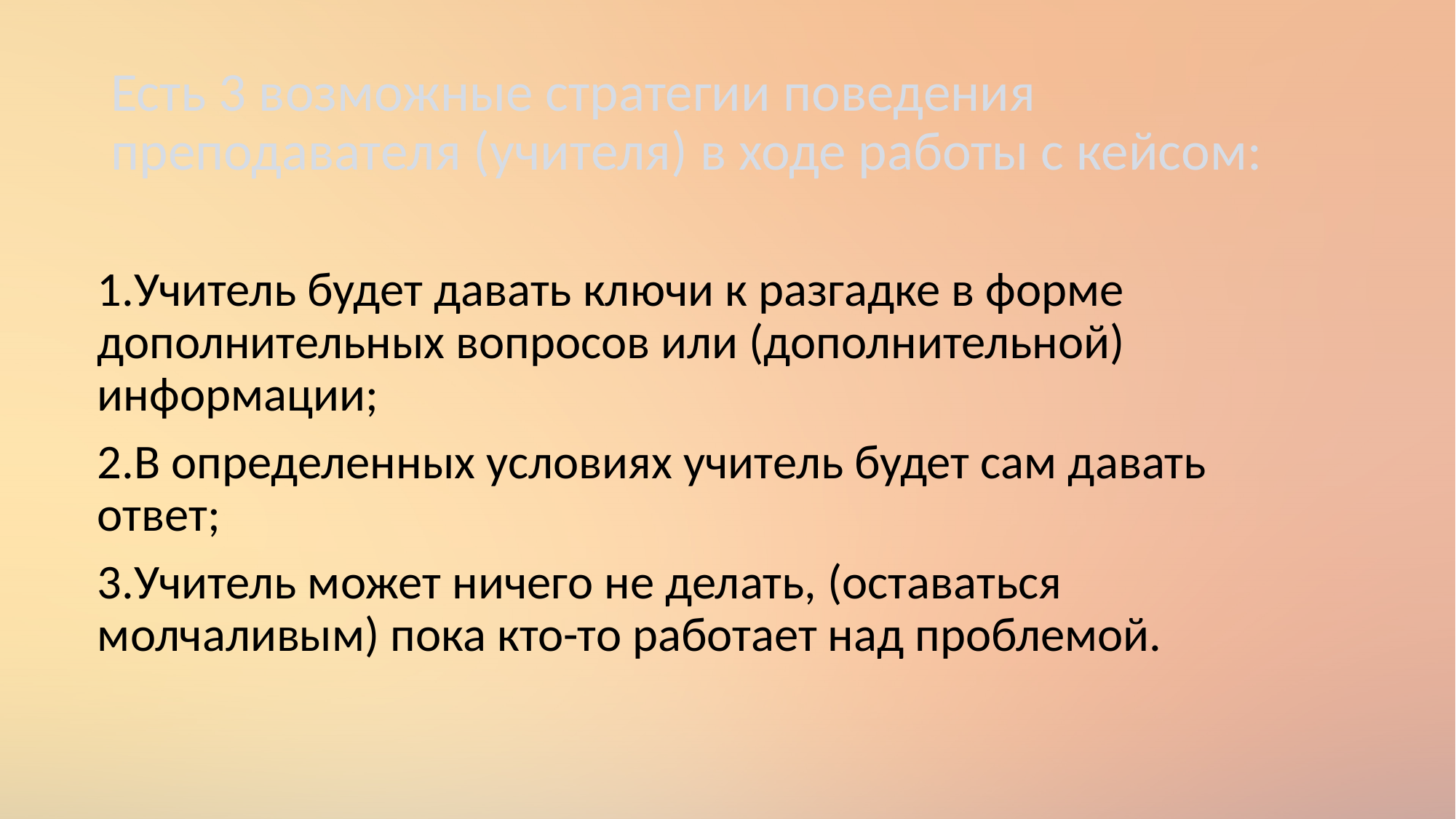

# Есть 3 возможные стратегии поведения преподавателя (учителя) в ходе работы с кейсом:
1.Учитель будет давать ключи к разгадке в форме дополнительных вопросов или (дополнительной) информации;
2.В определенных условиях учитель будет сам давать ответ;
3.Учитель может ничего не делать, (оставаться молчаливым) пока кто-то работает над проблемой.